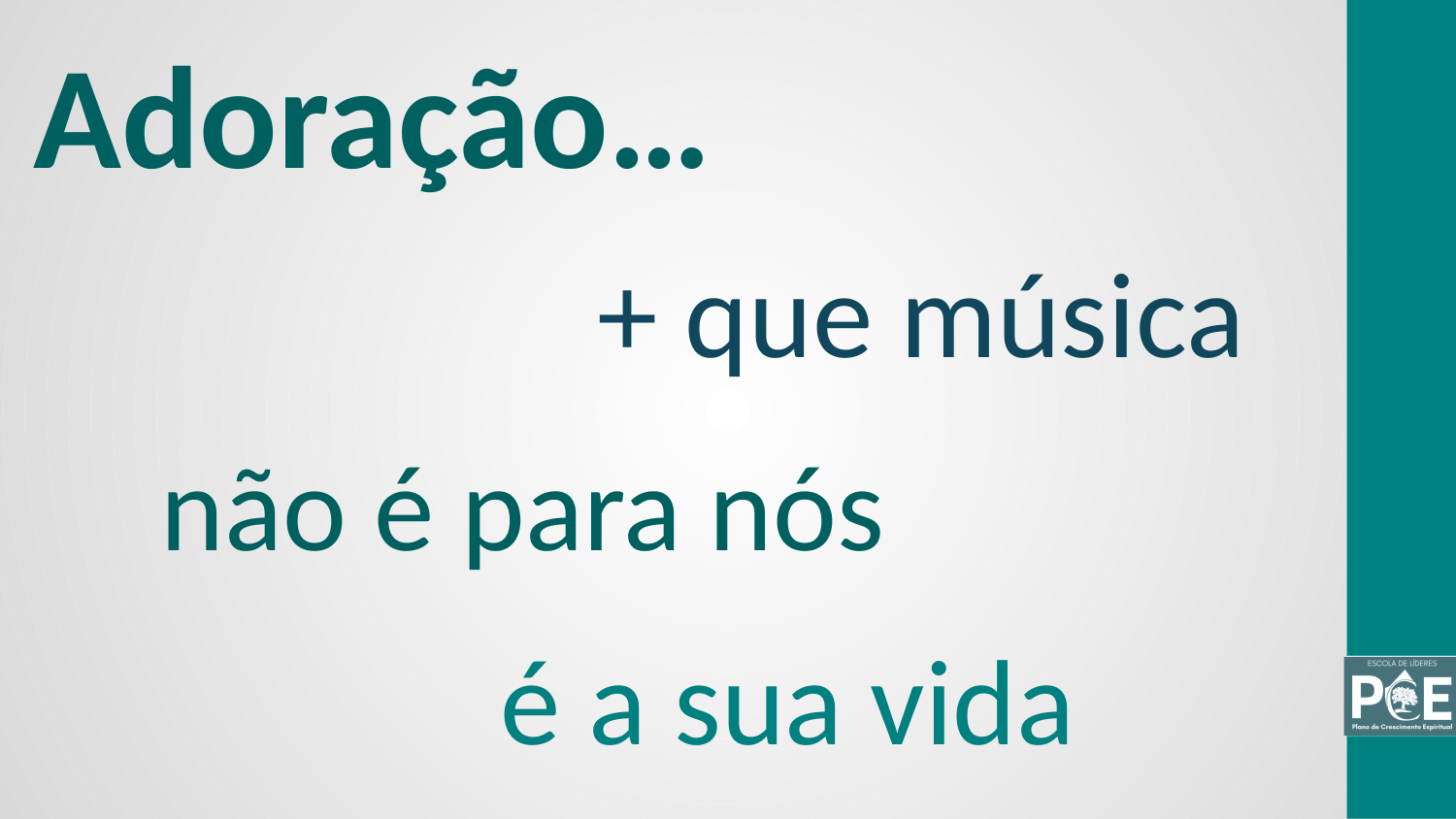

Adoração…
+ que música
não é para nós
é a sua vida